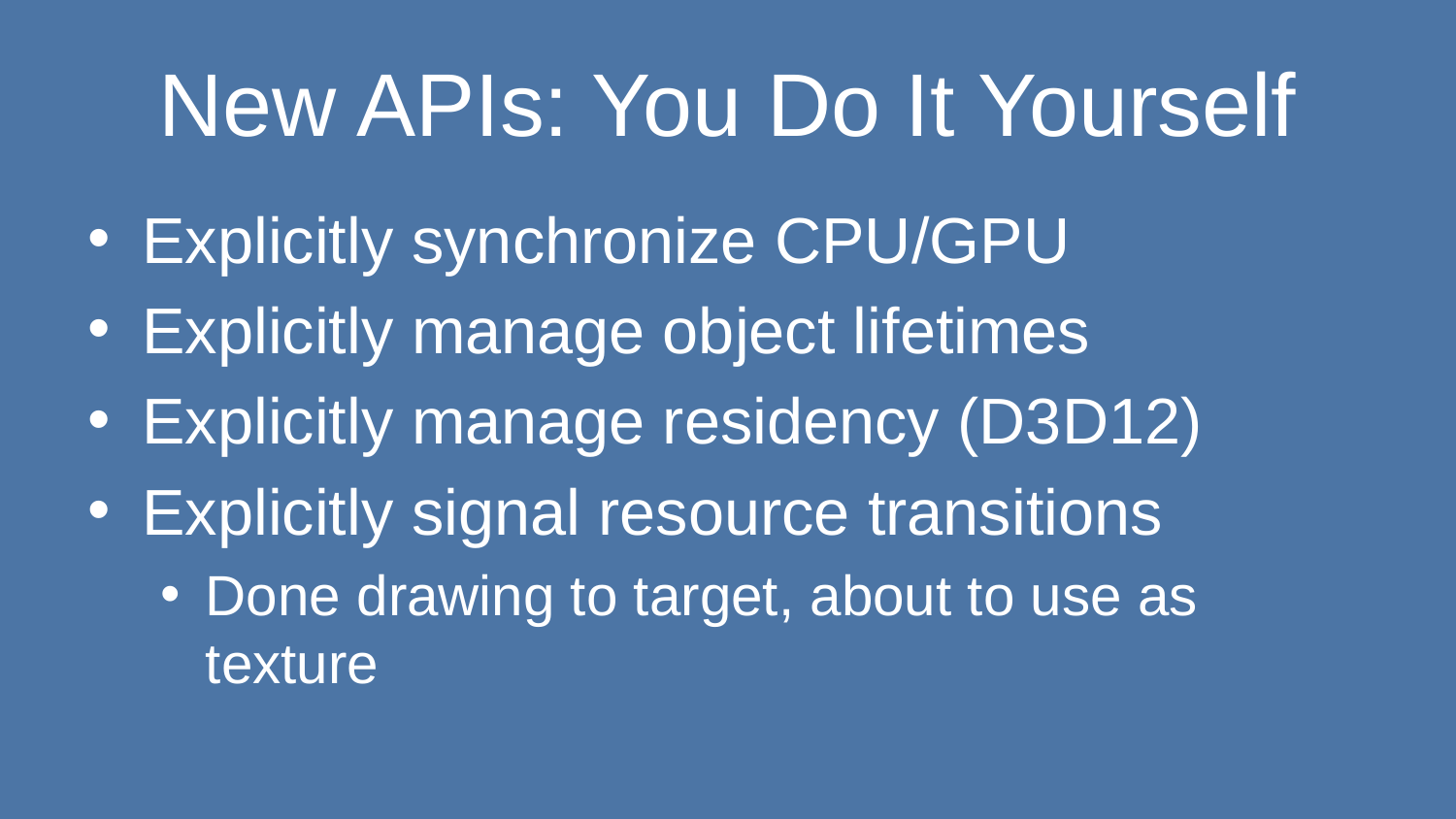

# New APIs: You Do It Yourself
Explicitly synchronize CPU/GPU
Explicitly manage object lifetimes
Explicitly manage residency (D3D12)
Explicitly signal resource transitions
Done drawing to target, about to use as texture